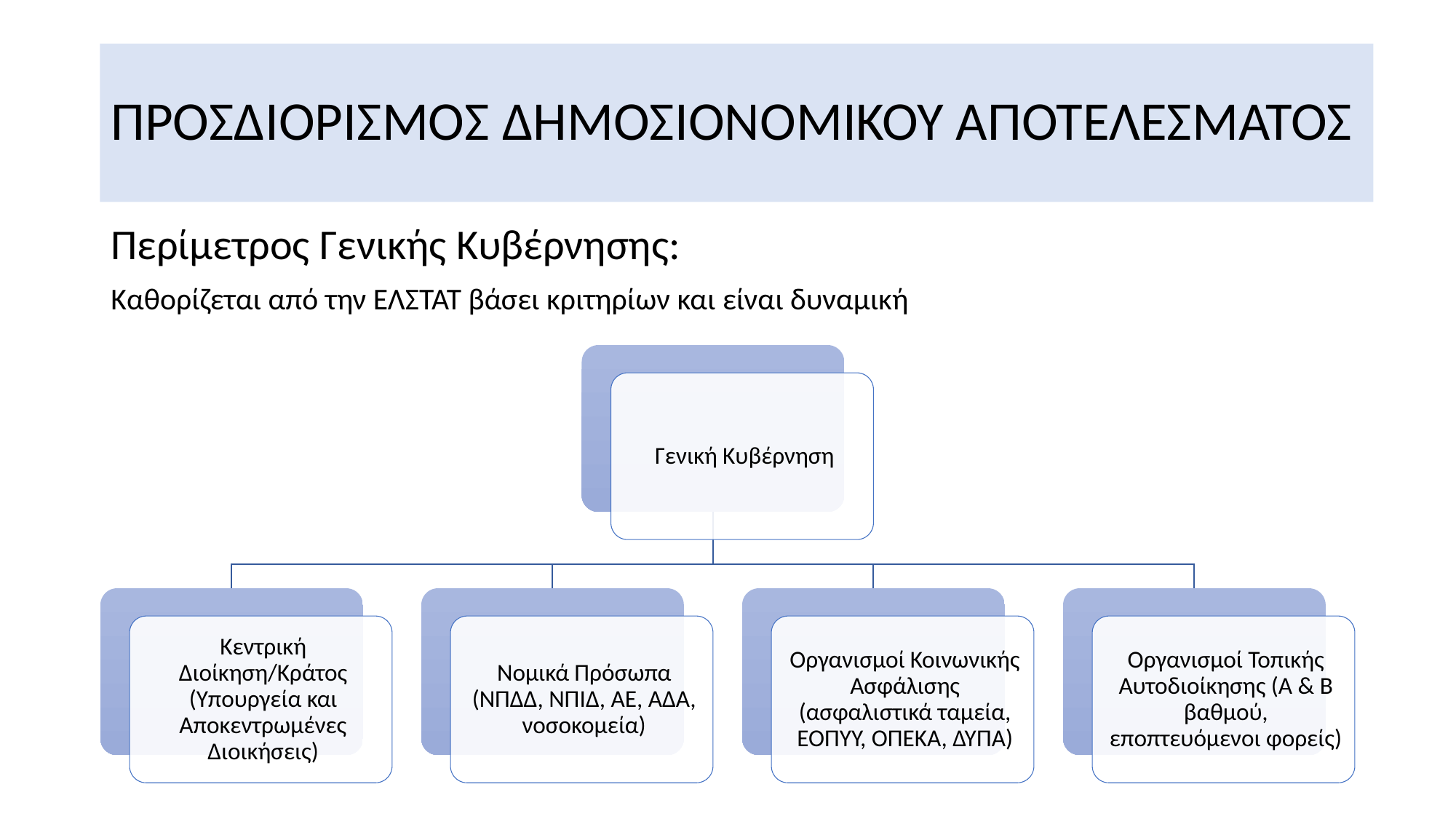

# ΠΡΟΣΔΙΟΡΙΣΜΟΣ ΔΗΜΟΣΙΟΝΟΜΙΚΟΥ ΑΠΟΤΕΛΕΣΜΑΤΟΣ
Περίμετρος Γενικής Κυβέρνησης:
Καθορίζεται από την ΕΛΣΤΑΤ βάσει κριτηρίων και είναι δυναμική
Γενική Κυβέρνηση
Κεντρική Διοίκηση/Κράτος (Υπουργεία και Αποκεντρωμένες Διοικήσεις)
Νομικά Πρόσωπα (ΝΠΔΔ, ΝΠΙΔ, ΑΕ, ΑΔΑ, νοσοκομεία)
Οργανισμοί Κοινωνικής Ασφάλισης (ασφαλιστικά ταμεία, ΕΟΠΥΥ, ΟΠΕΚΑ, ΔΥΠΑ)
Οργανισμοί Τοπικής Αυτοδιοίκησης (Α & Β βαθμού, εποπτευόμενοι φορείς)